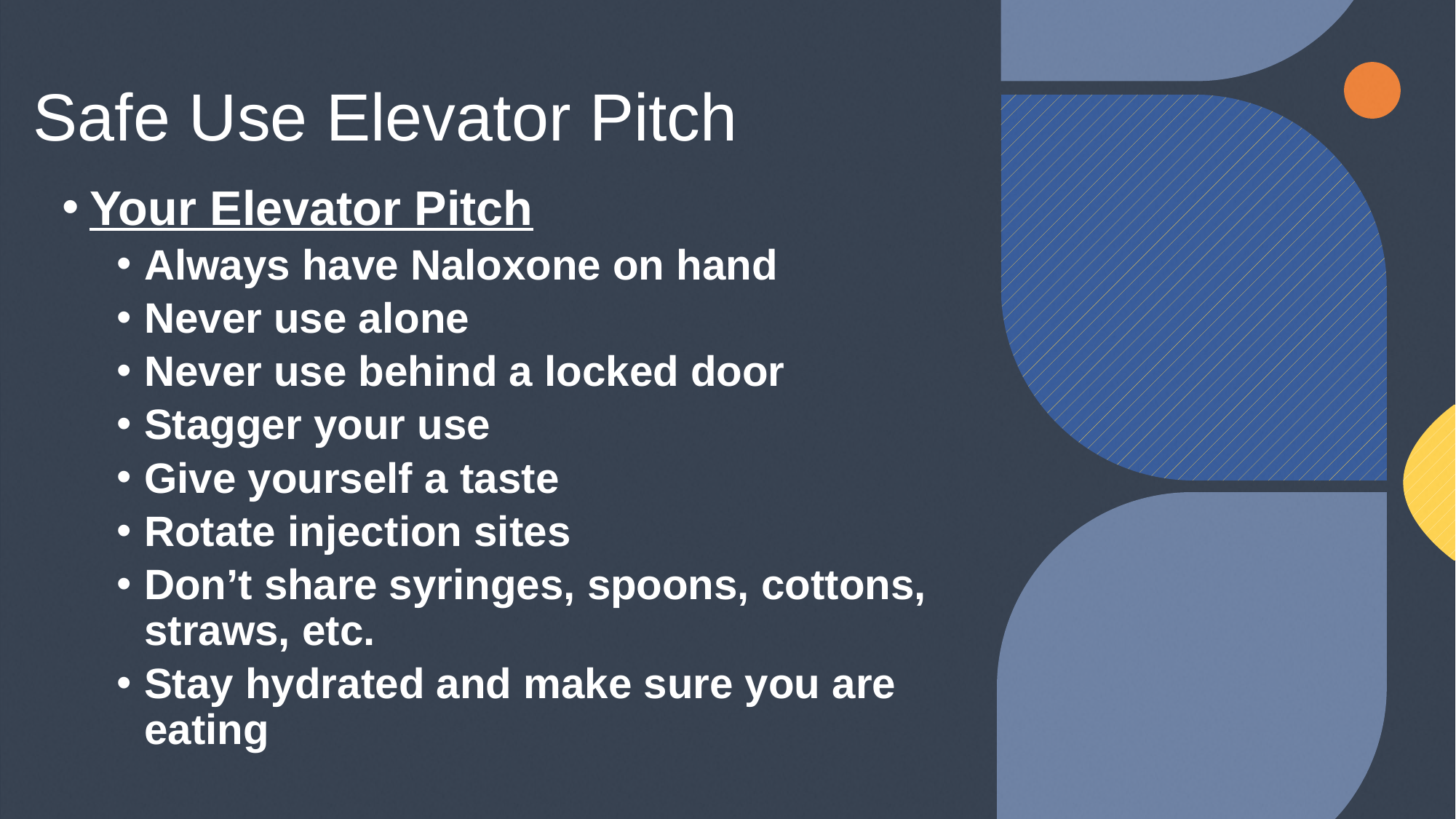

# Safe Use Elevator Pitch
Your Elevator Pitch
Always have Naloxone on hand
Never use alone
Never use behind a locked door
Stagger your use
Give yourself a taste
Rotate injection sites
Don’t share syringes, spoons, cottons, straws, etc.
Stay hydrated and make sure you are eating